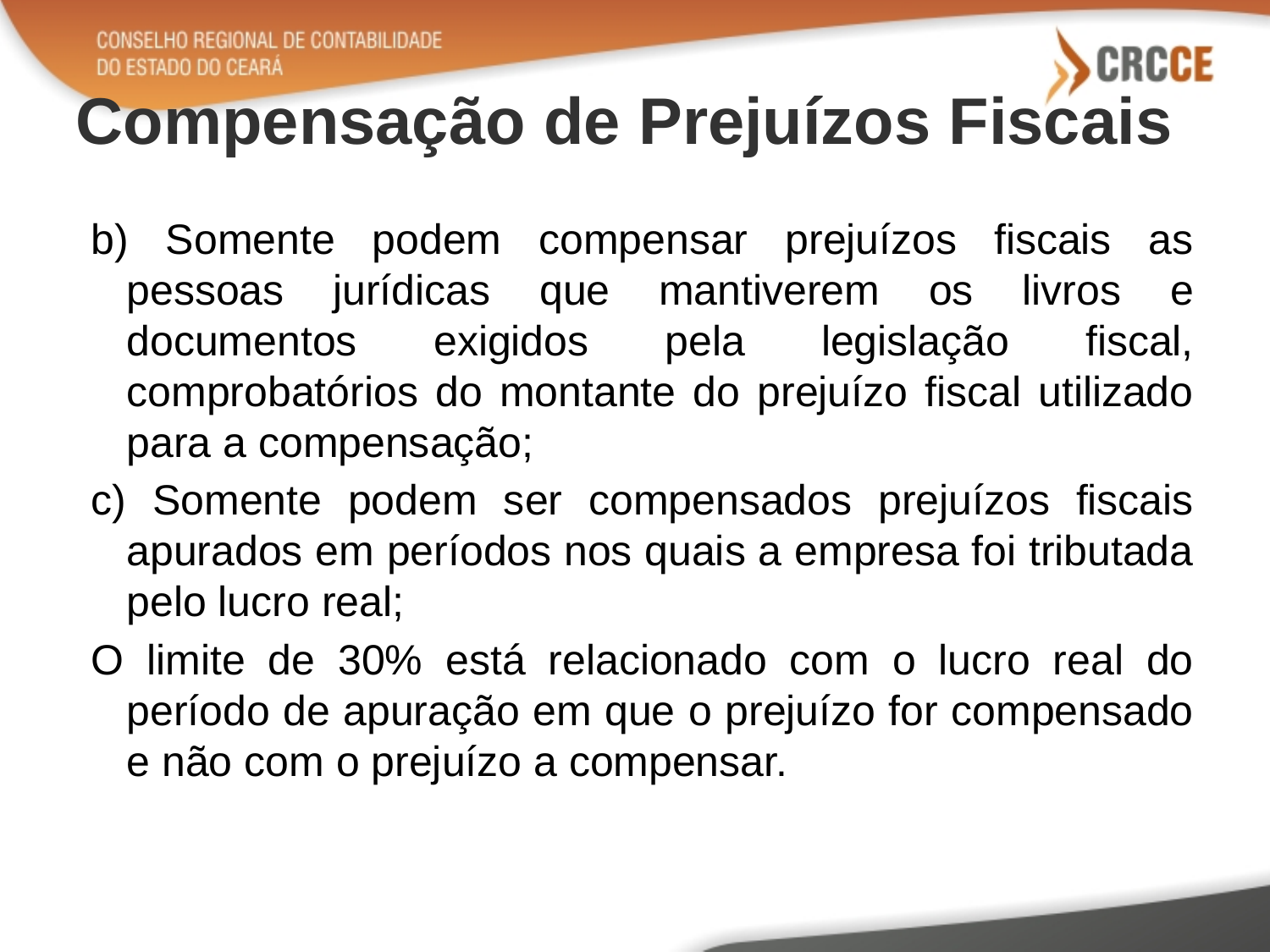

# Compensação de Prejuízos Fiscais
b) Somente podem compensar prejuízos fiscais as pessoas jurídicas que mantiverem os livros e documentos exigidos pela legislação fiscal, comprobatórios do montante do prejuízo fiscal utilizado para a compensação;
c) Somente podem ser compensados prejuízos fiscais apurados em períodos nos quais a empresa foi tributada pelo lucro real;
O limite de 30% está relacionado com o lucro real do período de apuração em que o prejuízo for compensado e não com o prejuízo a compensar.